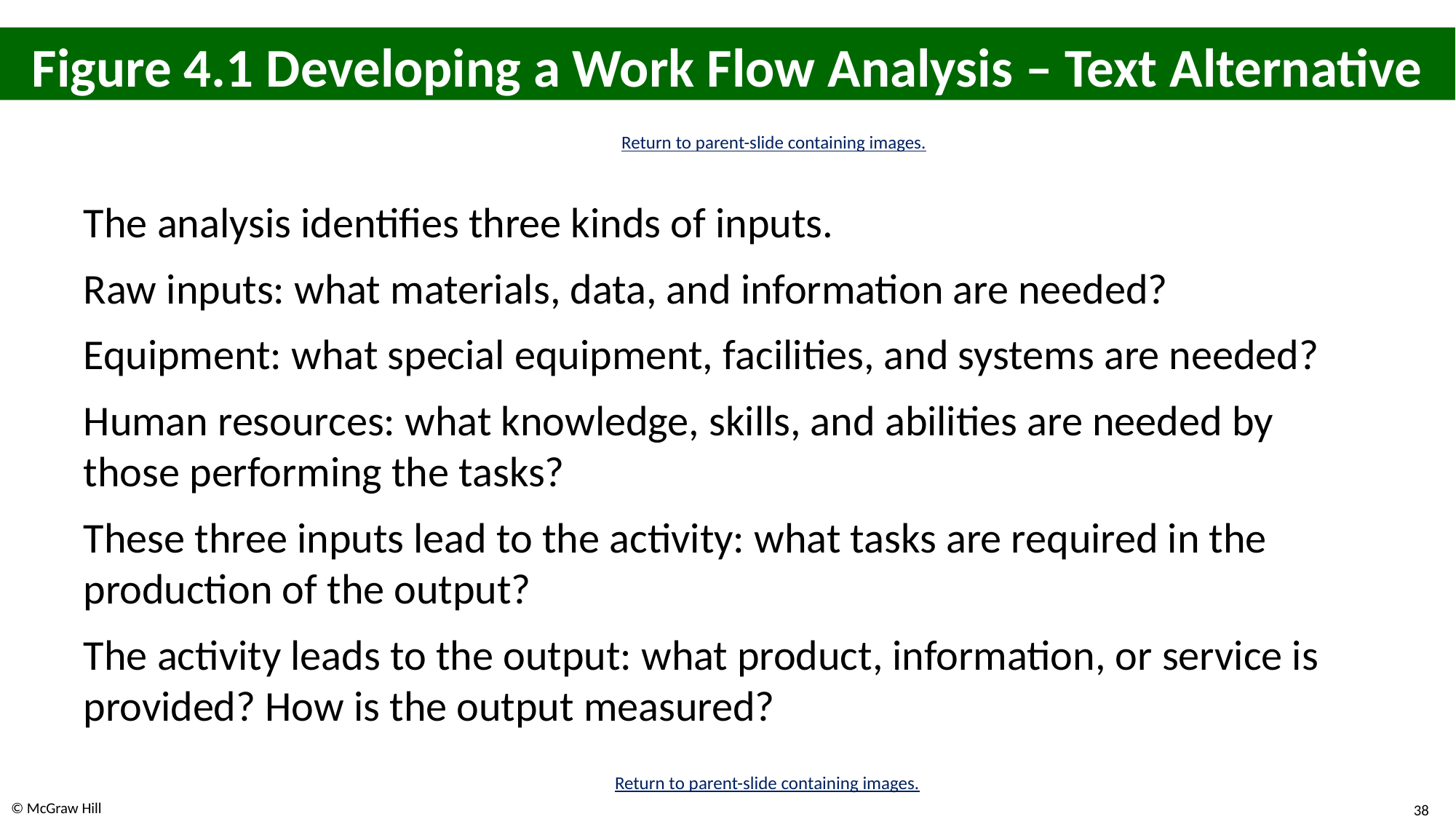

# Figure 4.1 Developing a Work Flow Analysis – Text Alternative
Return to parent-slide containing images.
The analysis identifies three kinds of inputs.
Raw inputs: what materials, data, and information are needed?
Equipment: what special equipment, facilities, and systems are needed?
Human resources: what knowledge, skills, and abilities are needed by those performing the tasks?
These three inputs lead to the activity: what tasks are required in the production of the output?
The activity leads to the output: what product, information, or service is provided? How is the output measured?
Return to parent-slide containing images.